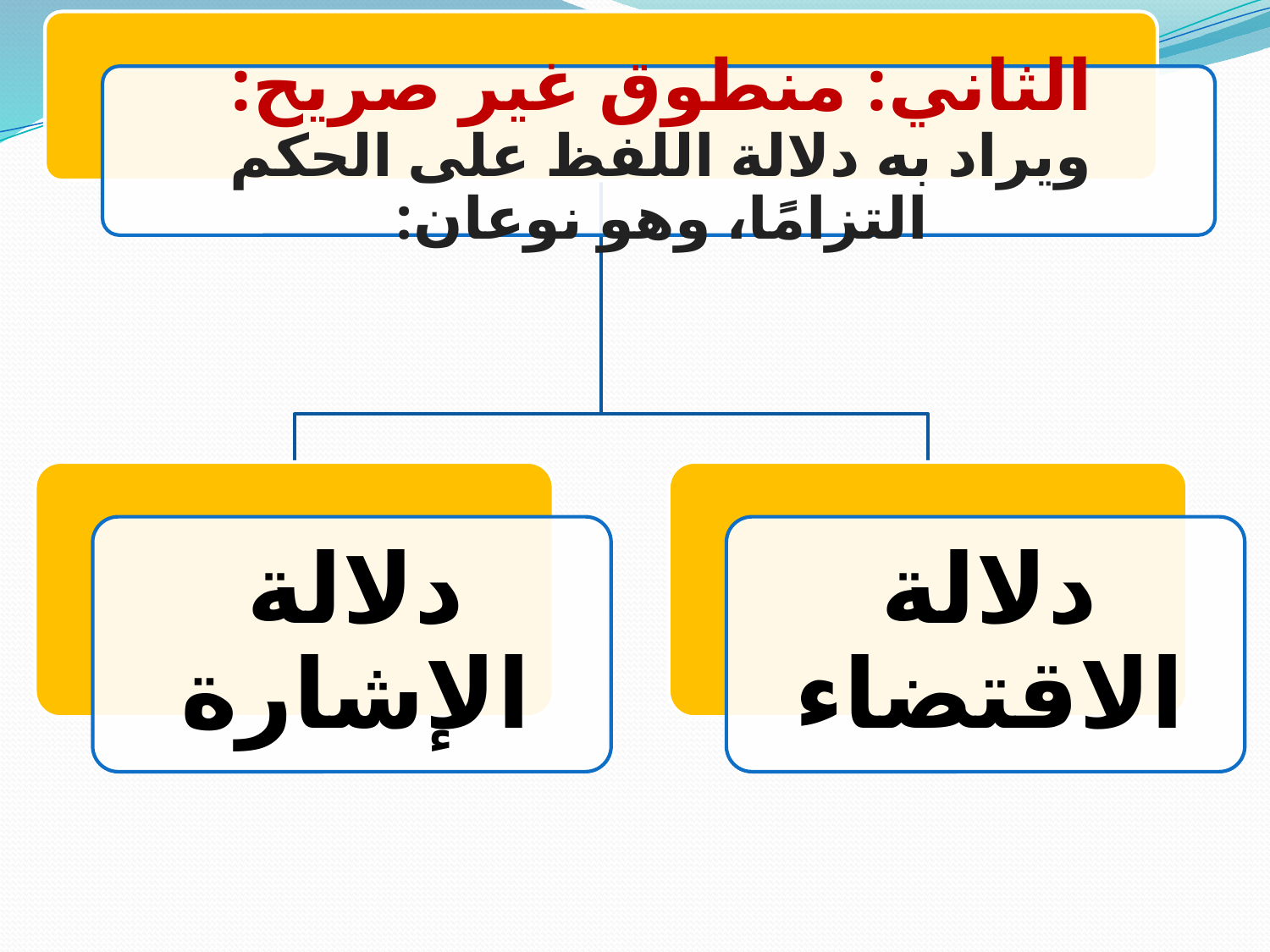

الثاني: منطوق غير صريح:
ويراد به دلالة اللفظ على الحكم التزامًا، وهو نوعان:
دلالة الإشارة
دلالة الاقتضاء